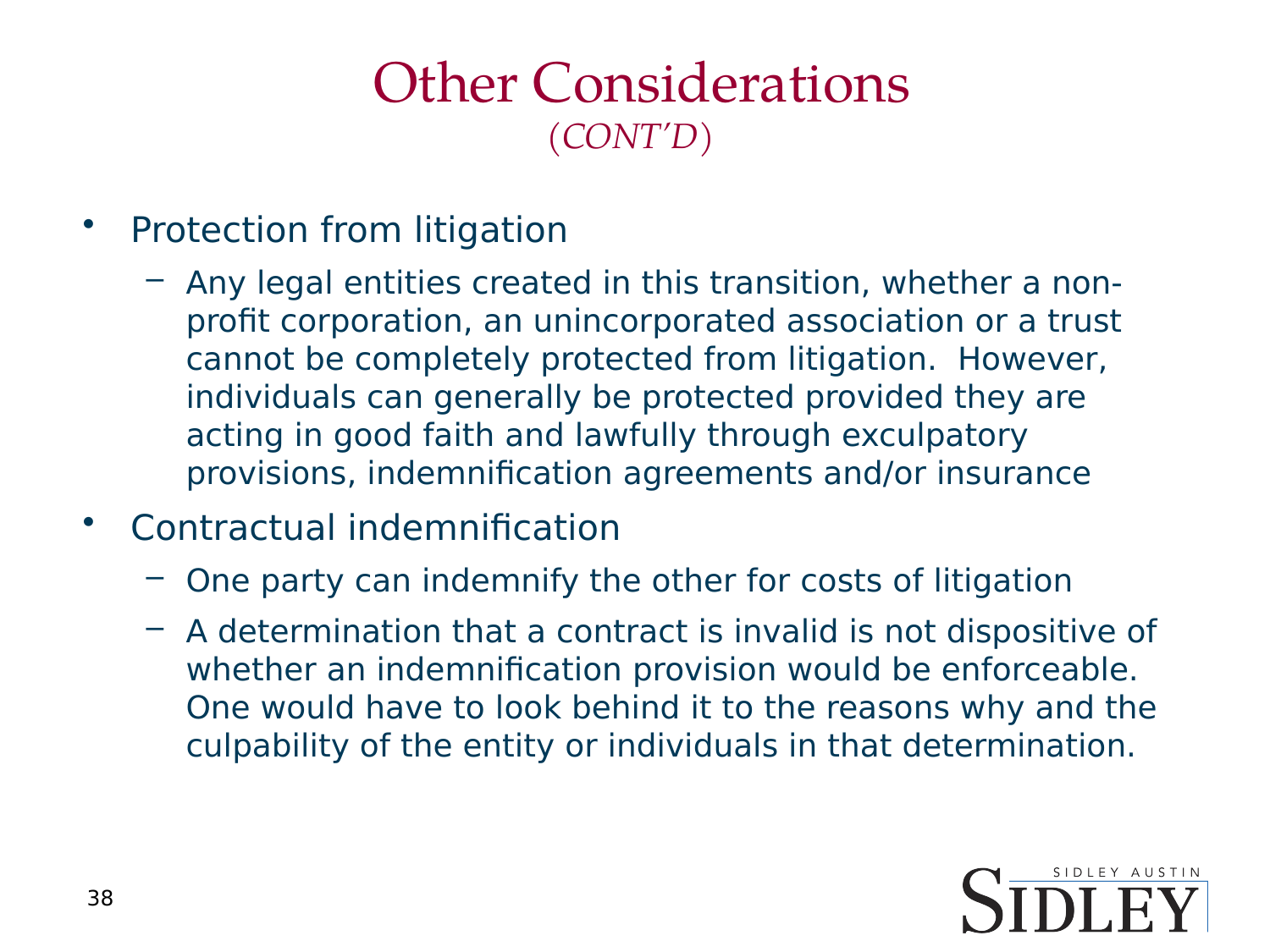

# Other Considerations (CONT’D)
Protection from litigation
Any legal entities created in this transition, whether a non-profit corporation, an unincorporated association or a trust cannot be completely protected from litigation.  However, individuals can generally be protected provided they are acting in good faith and lawfully through exculpatory provisions, indemnification agreements and/or insurance
Contractual indemnification
One party can indemnify the other for costs of litigation
A determination that a contract is invalid is not dispositive of whether an indemnification provision would be enforceable.  One would have to look behind it to the reasons why and the culpability of the entity or individuals in that determination.
38